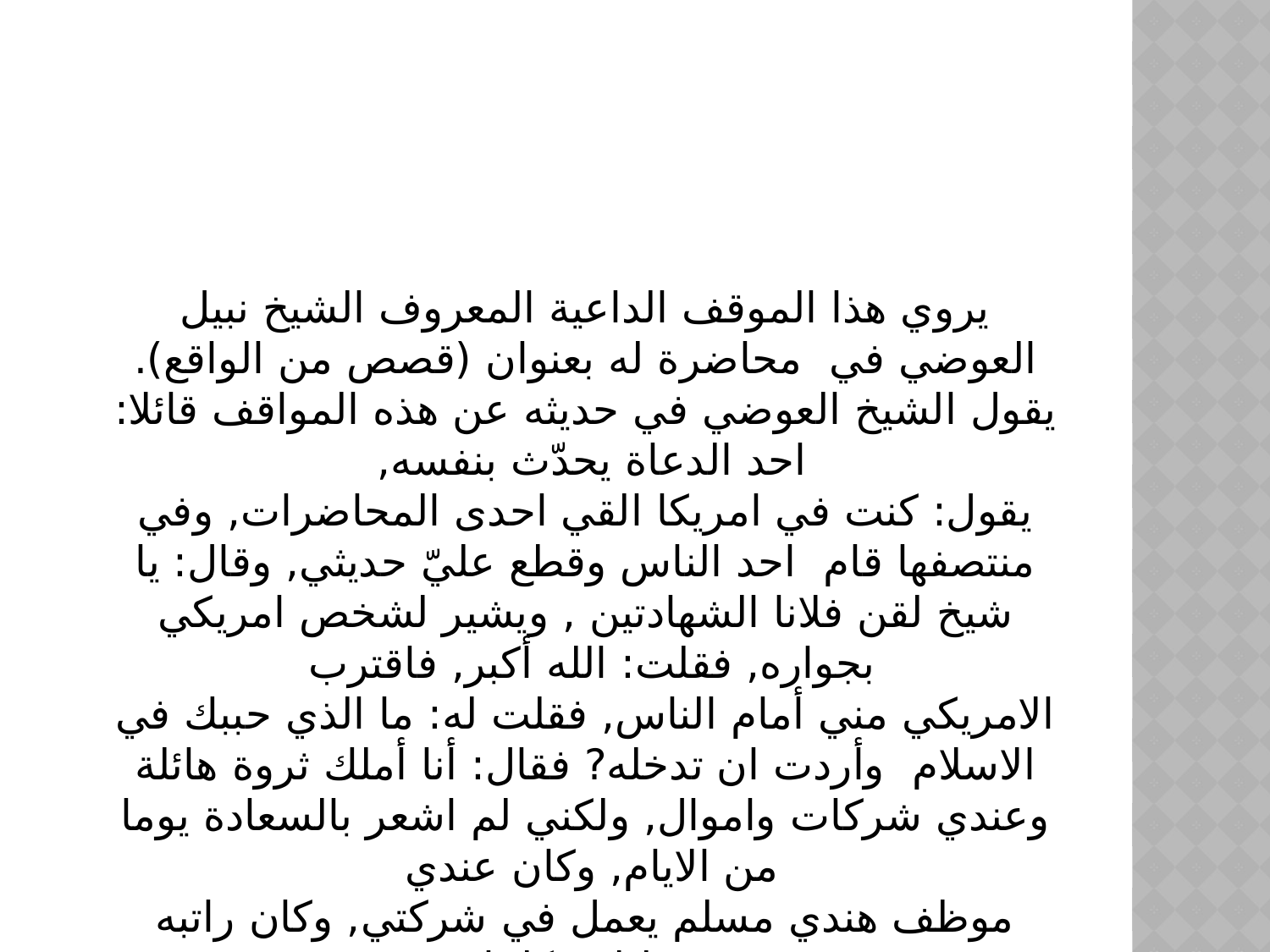

#
يروي هذا الموقف الداعية المعروف الشيخ نبيل العوضي في  محاضرة له بعنوان (قصص من الواقع). يقول الشيخ العوضي في حديثه عن هذه المواقف قائلا: احد الدعاة يحدّث بنفسه,
يقول: كنت في امريكا القي احدى المحاضرات, وفي منتصفها قام  احد الناس وقطع عليّ حديثي, وقال: يا شيخ لقن فلانا الشهادتين , ويشير لشخص امريكي بجواره, فقلت: الله أكبر, فاقترب
الامريكي مني أمام الناس, فقلت له: ما الذي حببك في الاسلام  وأردت ان تدخله? فقال: أنا أملك ثروة هائلة وعندي شركات واموال, ولكني لم اشعر بالسعادة يوما من الايام, وكان عندي
موظف هندي مسلم يعمل في شركتي, وكان راتبه قليلا, وكلما